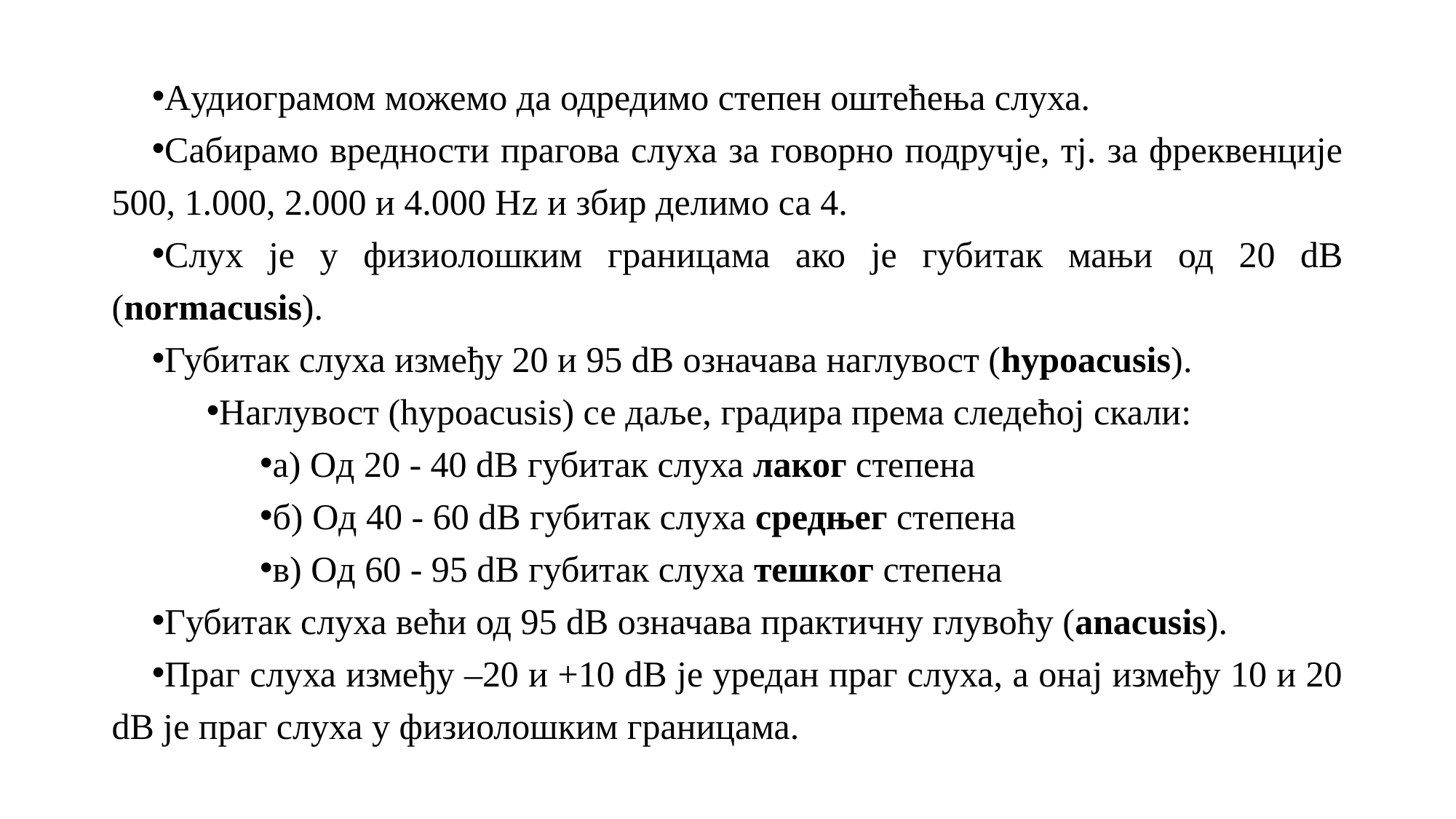

Аудиограмом можемо да одредимо степен оштећења слуха.
Сабирамо вредности прагова слуха за говорно подручје, тј. за фреквенције 500, 1.000, 2.000 и 4.000 Hz и збир делимо са 4.
Слух је у физиолошким границама ако је губитак мањи од 20 dB (normacusis).
Губитак слуха између 20 и 95 dB означава наглувост (hypoacusis).
Наглувост (hypoacusis) се даље, градира према следећој скали:
а) Од 20 - 40 dB губитак слуха лаког степена
б) Од 40 - 60 dB губитак слуха средњег степена
в) Од 60 - 95 dB губитак слуха тешког степена
Губитак слуха већи од 95 dB означава практичну глувоћу (anacusis).
Праг слуха између –20 и +10 dB је уредан праг слуха, а онај између 10 и 20 dB је праг слуха у физиолошким границама.